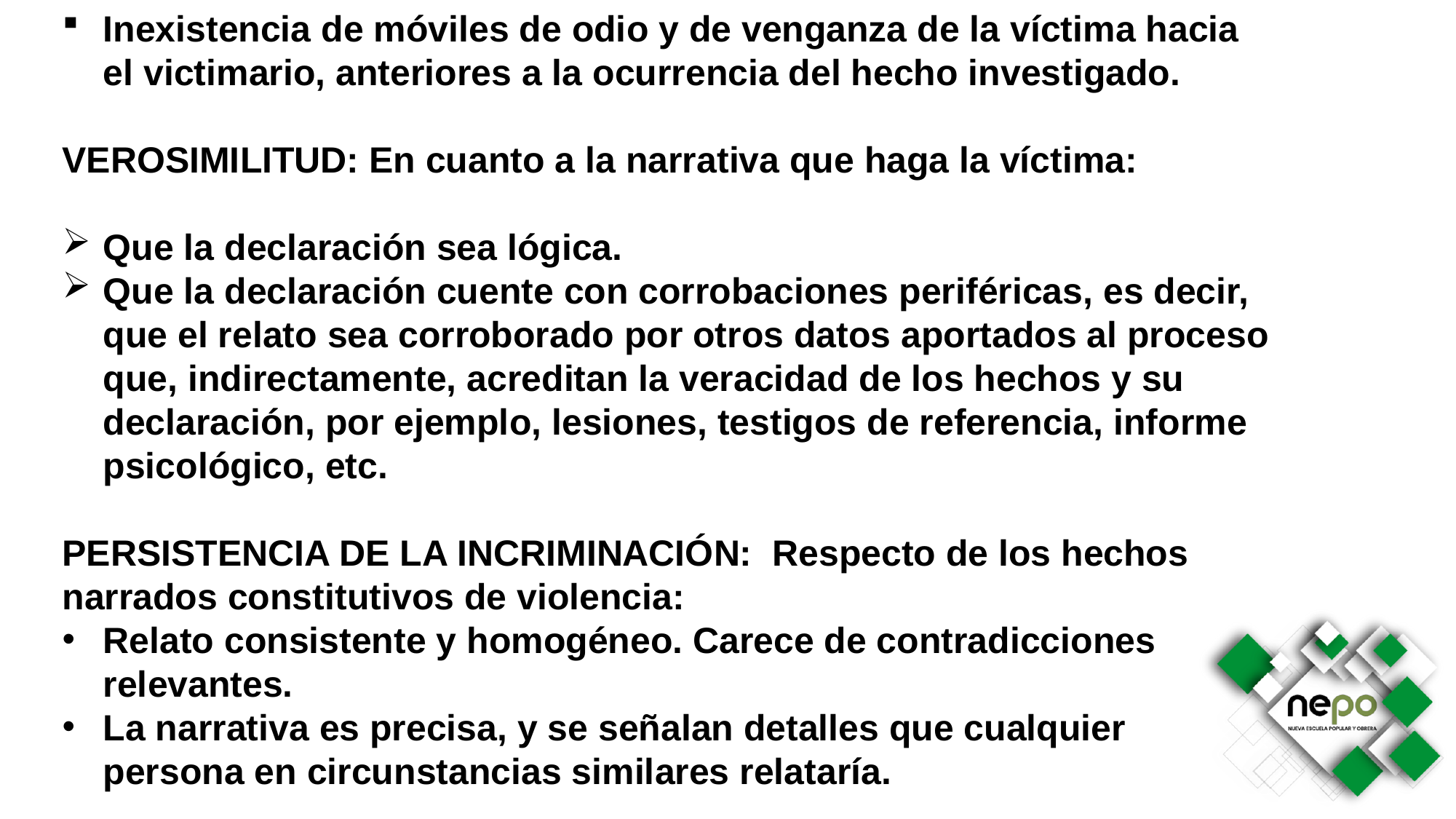

Inexistencia de móviles de odio y de venganza de la víctima hacia el victimario, anteriores a la ocurrencia del hecho investigado.

VEROSIMILITUD: En cuanto a la narrativa que haga la víctima:

Que la declaración sea lógica.
Que la declaración cuente con corrobaciones periféricas, es decir, que el relato sea corroborado por otros datos aportados al proceso que, indirectamente, acreditan la veracidad de los hechos y su declaración, por ejemplo, lesiones, testigos de referencia, informe psicológico, etc.

PERSISTENCIA DE LA INCRIMINACIÓN:  Respecto de los hechos narrados constitutivos de violencia:
Relato consistente y homogéneo. Carece de contradicciones relevantes.
La narrativa es precisa, y se señalan detalles que cualquier persona en circunstancias similares relataría.